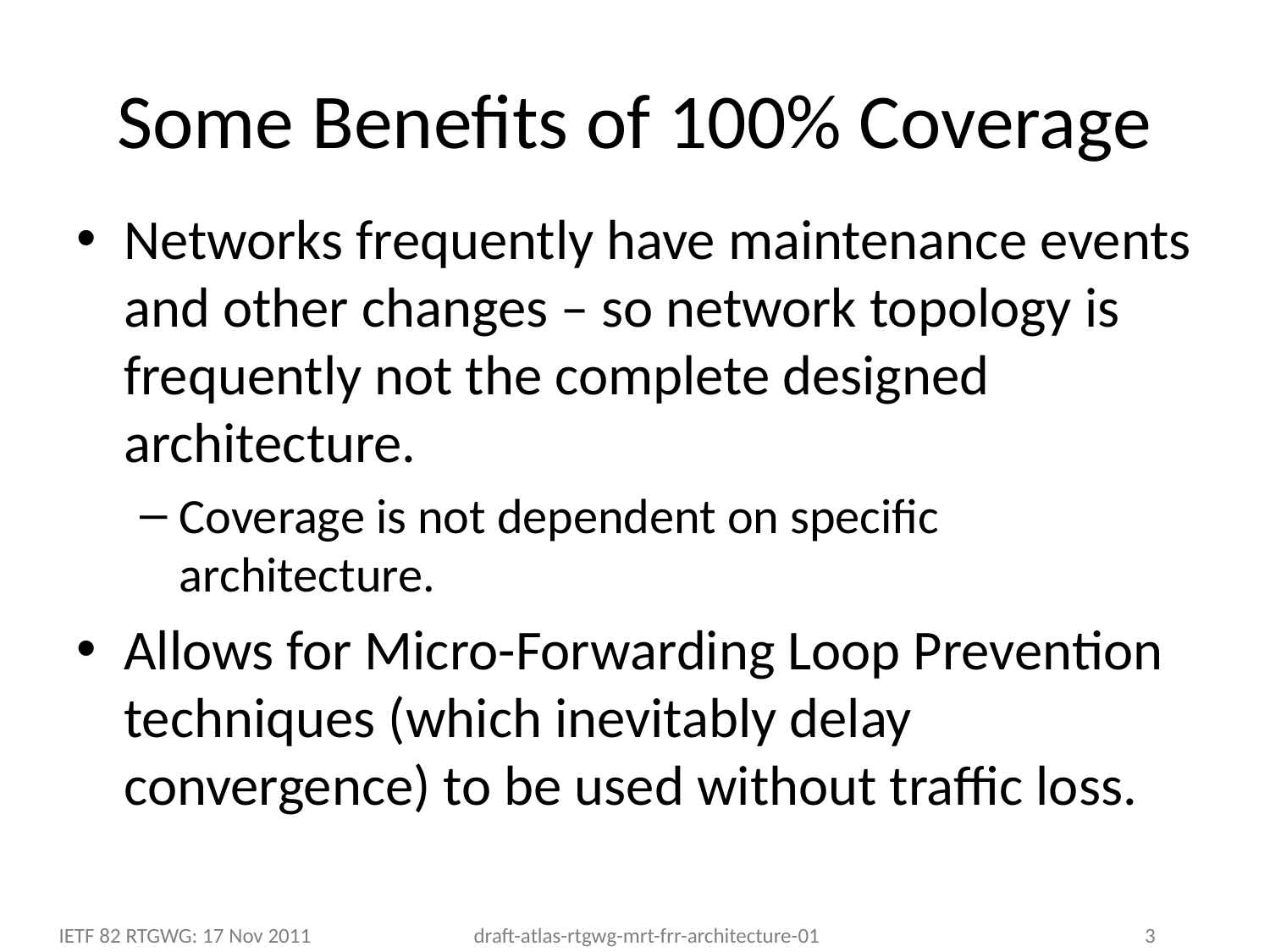

# Some Benefits of 100% Coverage
Networks frequently have maintenance events and other changes – so network topology is frequently not the complete designed architecture.
Coverage is not dependent on specific architecture.
Allows for Micro-Forwarding Loop Prevention techniques (which inevitably delay convergence) to be used without traffic loss.